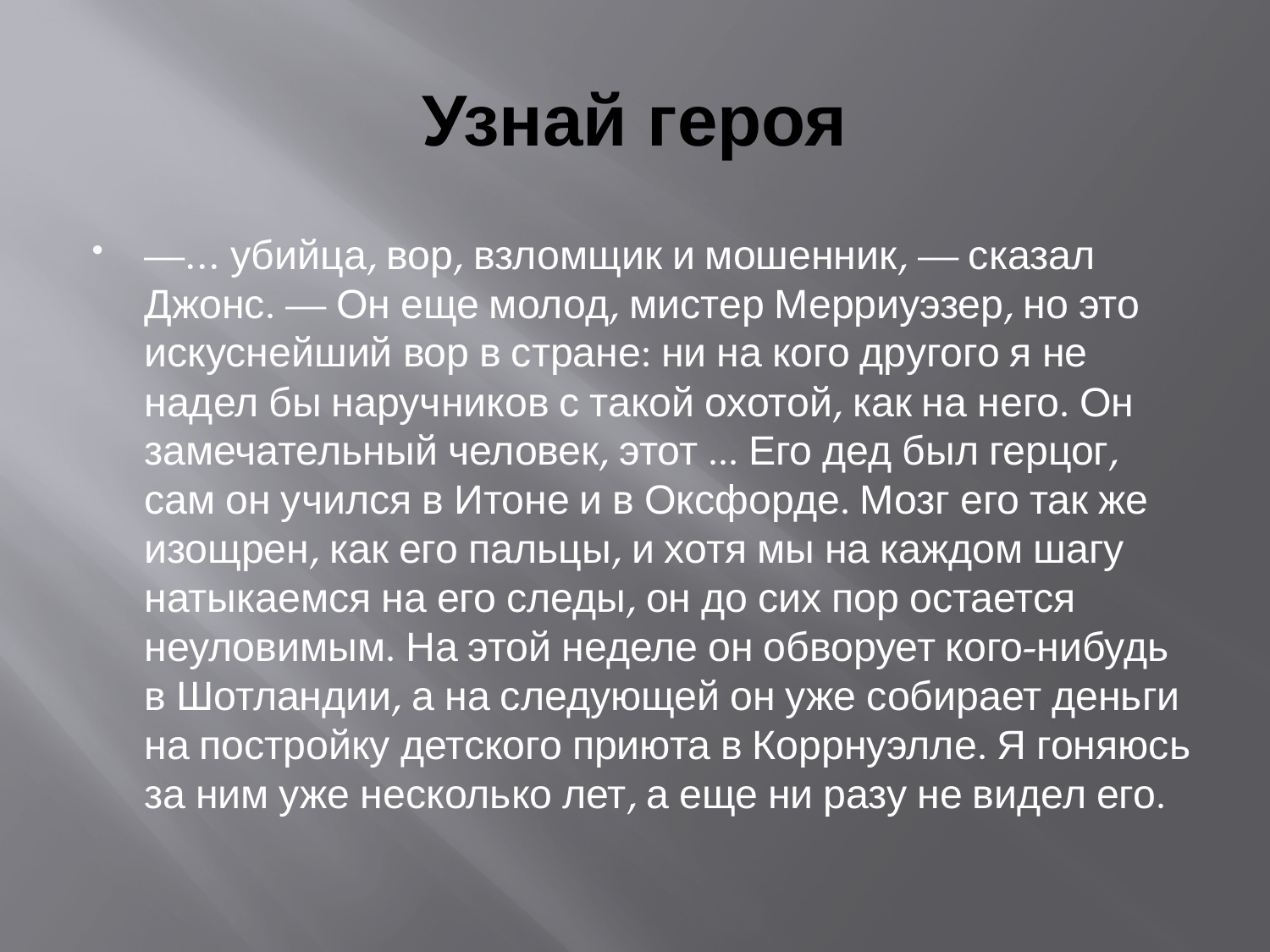

# Узнай героя
—… убийца, вор, взломщик и мошенник, — сказал Джонс. — Он еще молод, мистер Мерриуэзер, но это искуснейший вор в стране: ни на кого другого я не надел бы наручников с такой охотой, как на него. Он замечательный человек, этот ... Его дед был герцог, сам он учился в Итоне и в Оксфорде. Мозг его так же изощрен, как его пальцы, и хотя мы на каждом шагу натыкаемся на его следы, он до сих пор остается неуловимым. На этой неделе он обворует кого-нибудь в Шотландии, а на следующей он уже собирает деньги на постройку детского приюта в Коррнуэлле. Я гоняюсь за ним уже несколько лет, а еще ни разу не видел его.